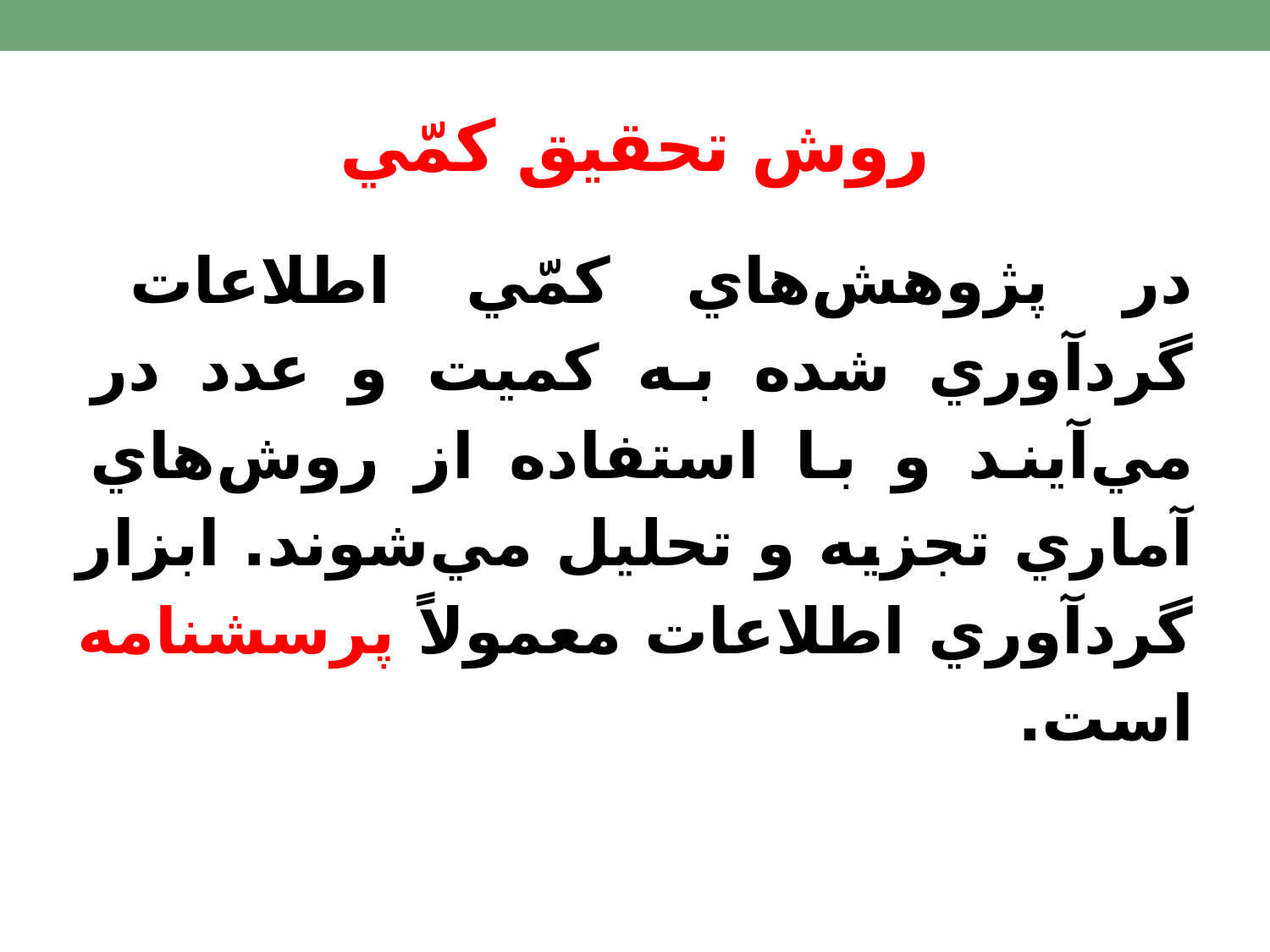

# روش تحقيق كمّي
در پژوهش‌هاي كمّي اطلاعات گردآوري شده به كميت و عدد در مي‌آيند و با استفاده از روش‌هاي آماري تجزيه و تحليل مي‌شوند. ابزار گردآوري اطلاعات معمولاً پرسشنامه است.